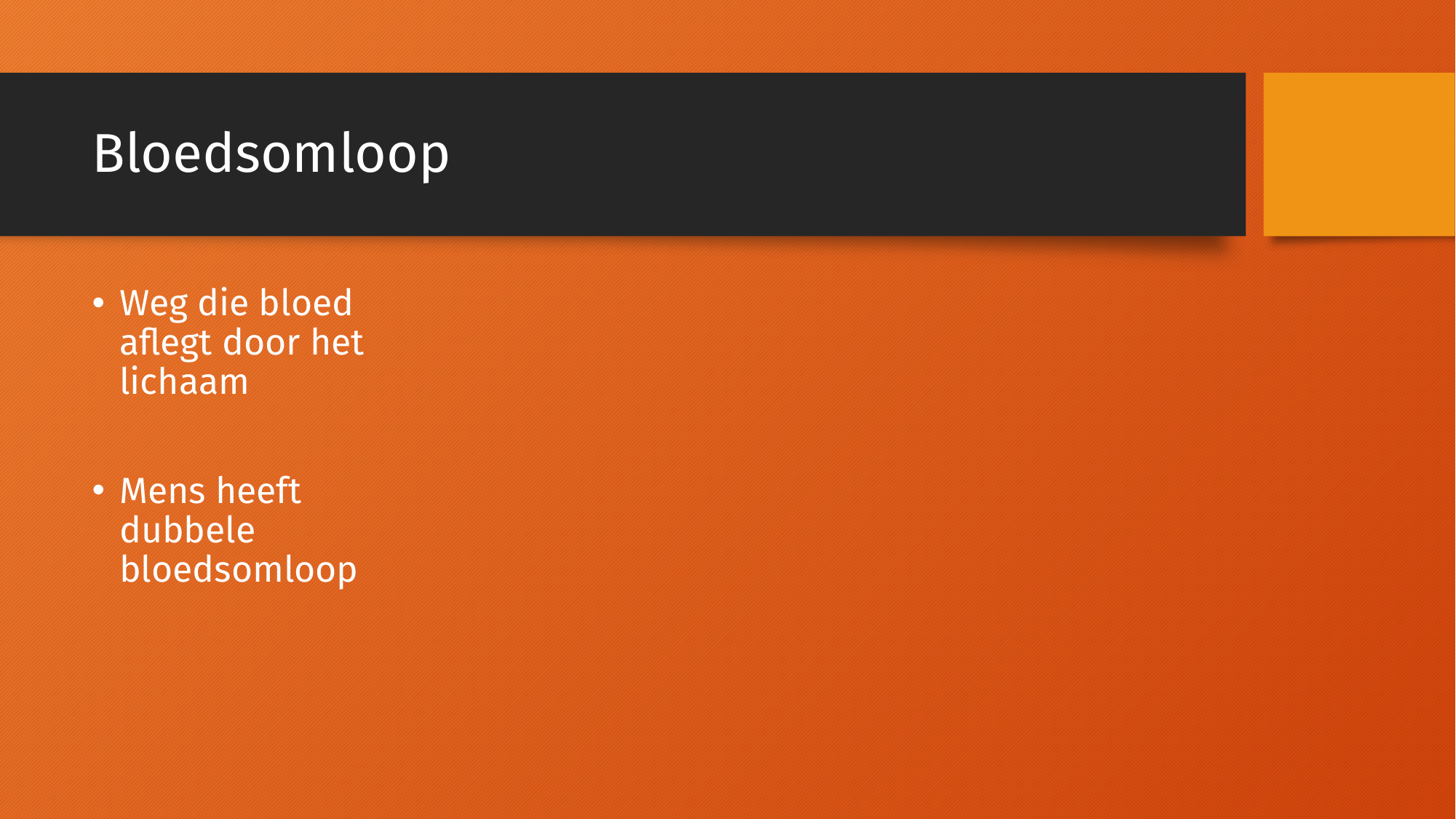

# Bloedsomloop
Weg die bloed aflegt door het lichaam

Mens heeft dubbele bloedsomloop